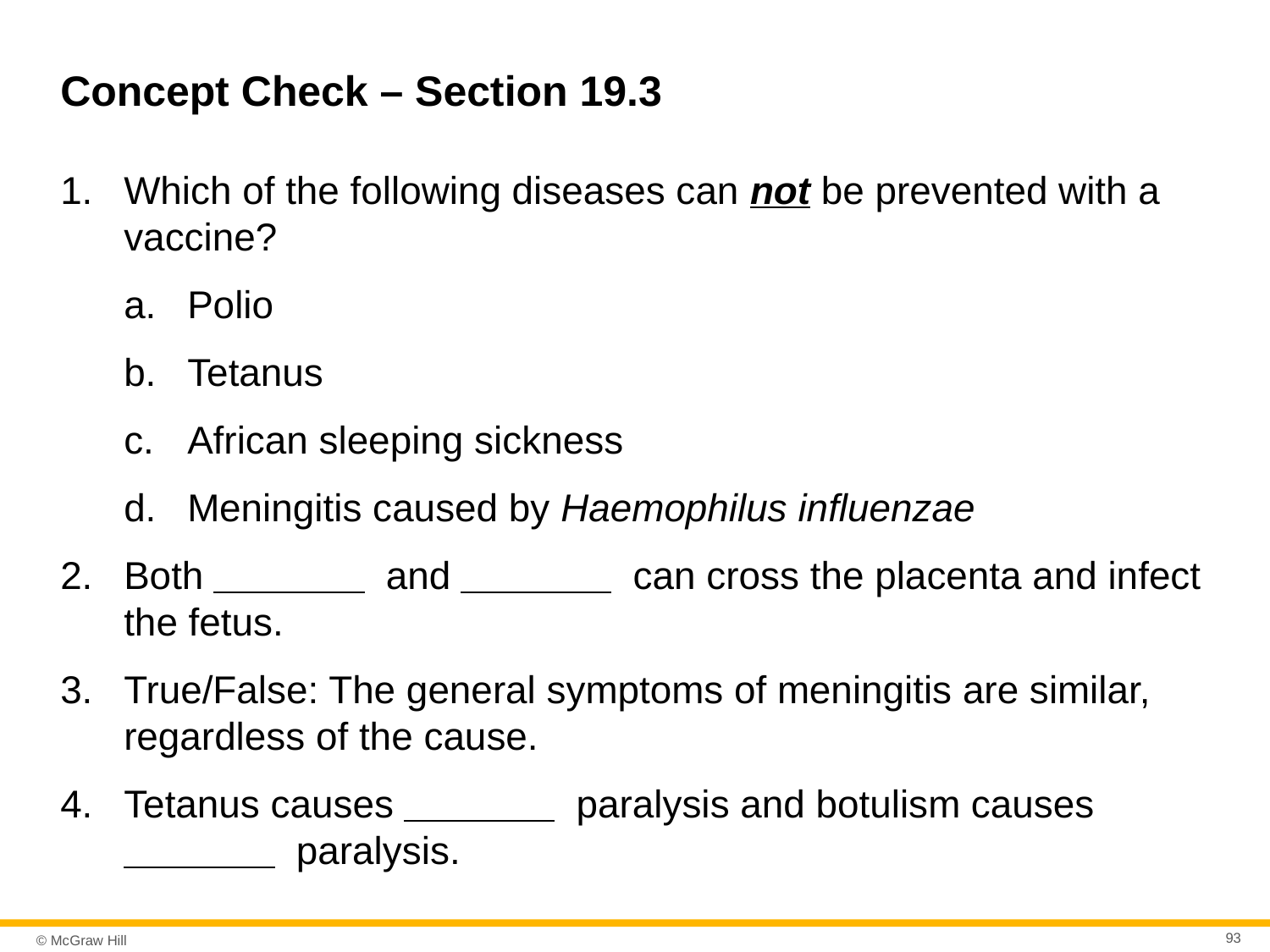

# Concept Check – Section 19.3
Which of the following diseases can not be prevented with a vaccine?
Polio
Tetanus
African sleeping sickness
Meningitis caused by Haemophilus influenzae
Both Blank  and Blank  can cross the placenta and infect the fetus.
True/False: The general symptoms of meningitis are similar, regardless of the cause.
Tetanus causes Blank  paralysis and botulism causes Blank  paralysis.